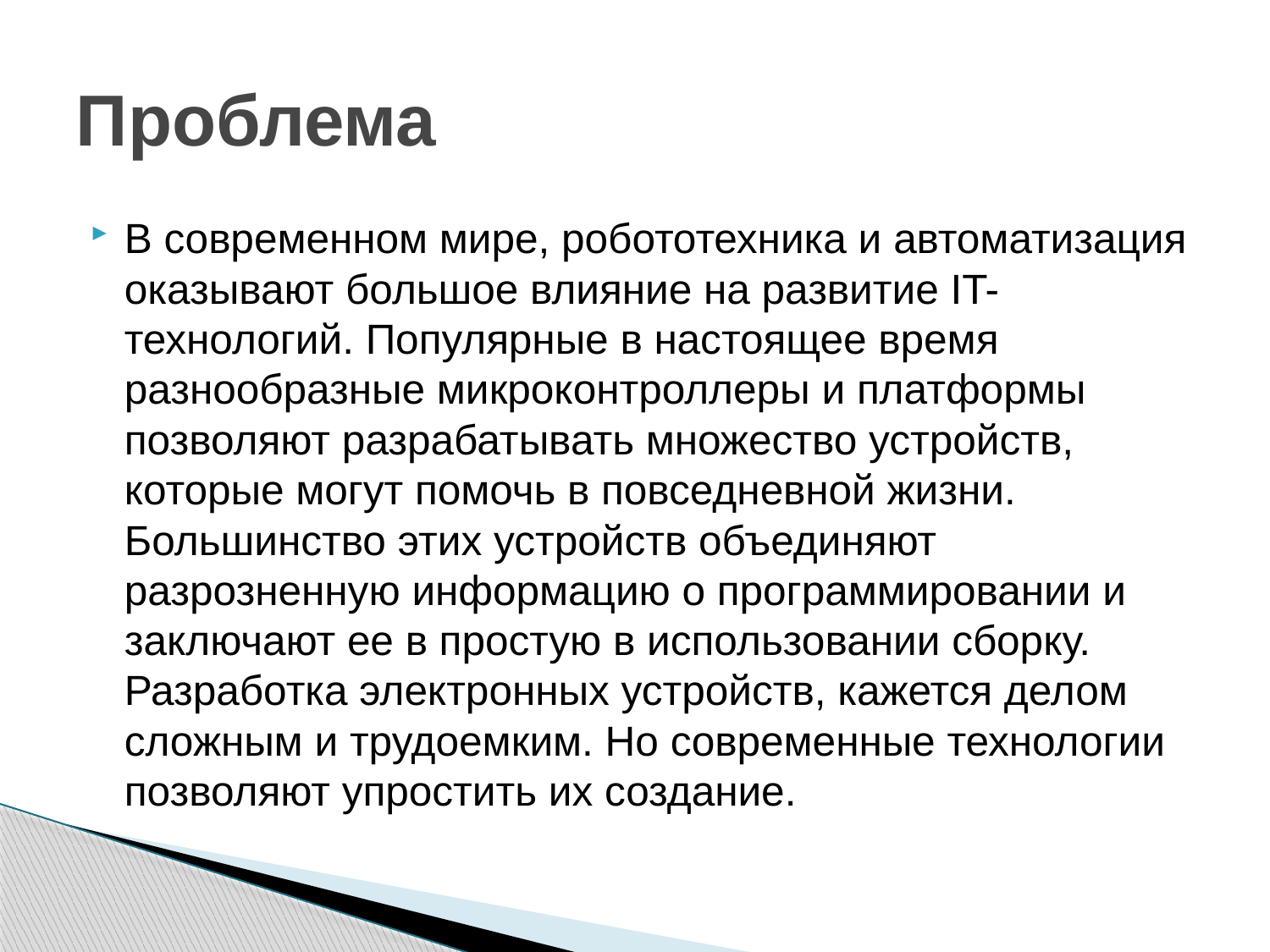

# Проблема
В современном мире, робототехника и автоматизация оказывают большое влияние на развитие IT-технологий. Популярные в настоящее время разнообразные микроконтроллеры и платформы позволяют разрабатывать множество устройств, которые могут помочь в повседневной жизни. Большинство этих устройств объединяют разрозненную информацию о программировании и заключают ее в простую в использовании сборку. Разработка электронных устройств, кажется делом сложным и трудоемким. Но современные технологии позволяют упростить их создание.